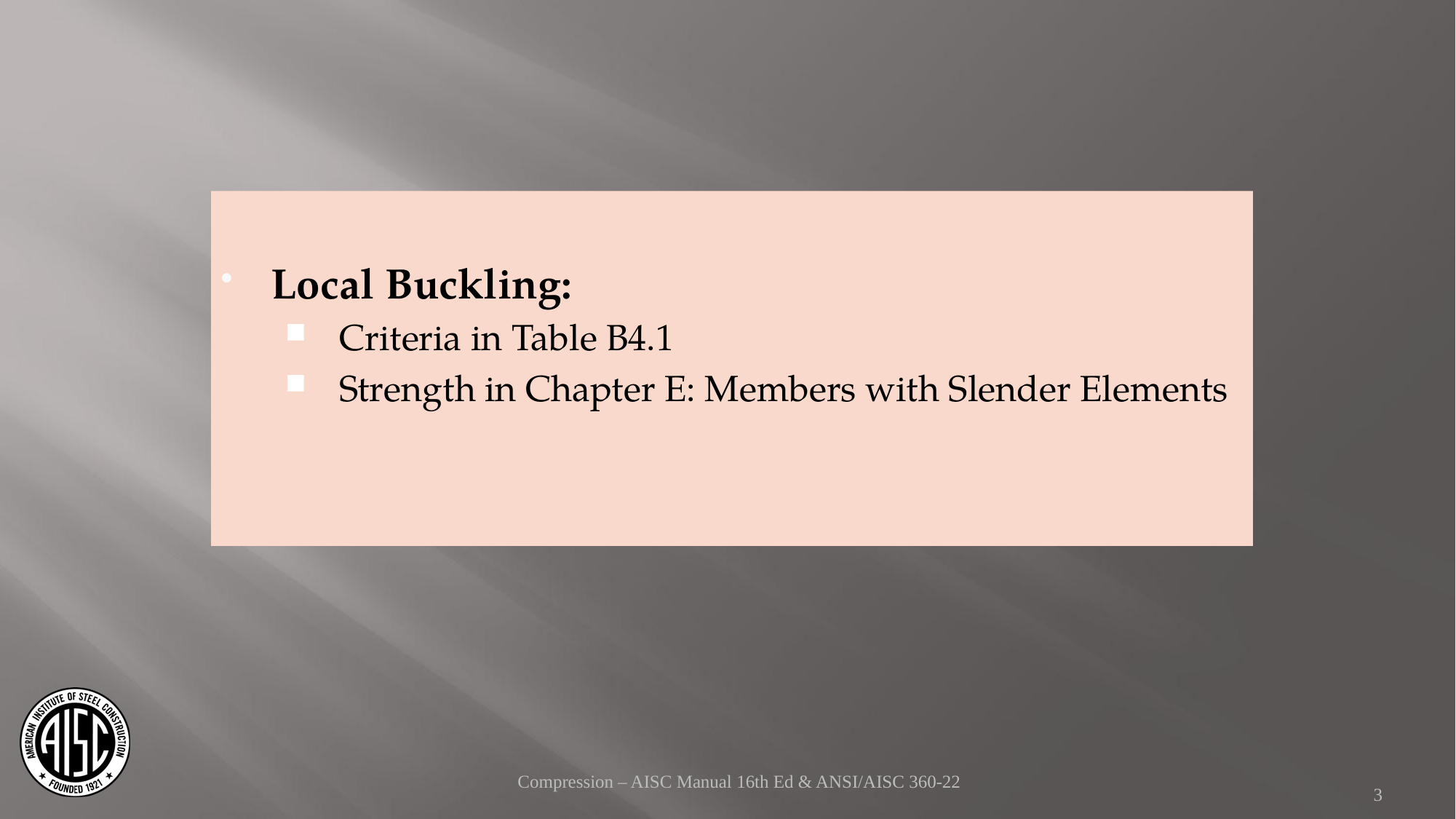

Local Buckling:
Criteria in Table B4.1
Strength in Chapter E: Members with Slender Elements

Compression – AISC Manual 16th Ed & ANSI/AISC 360-22
3